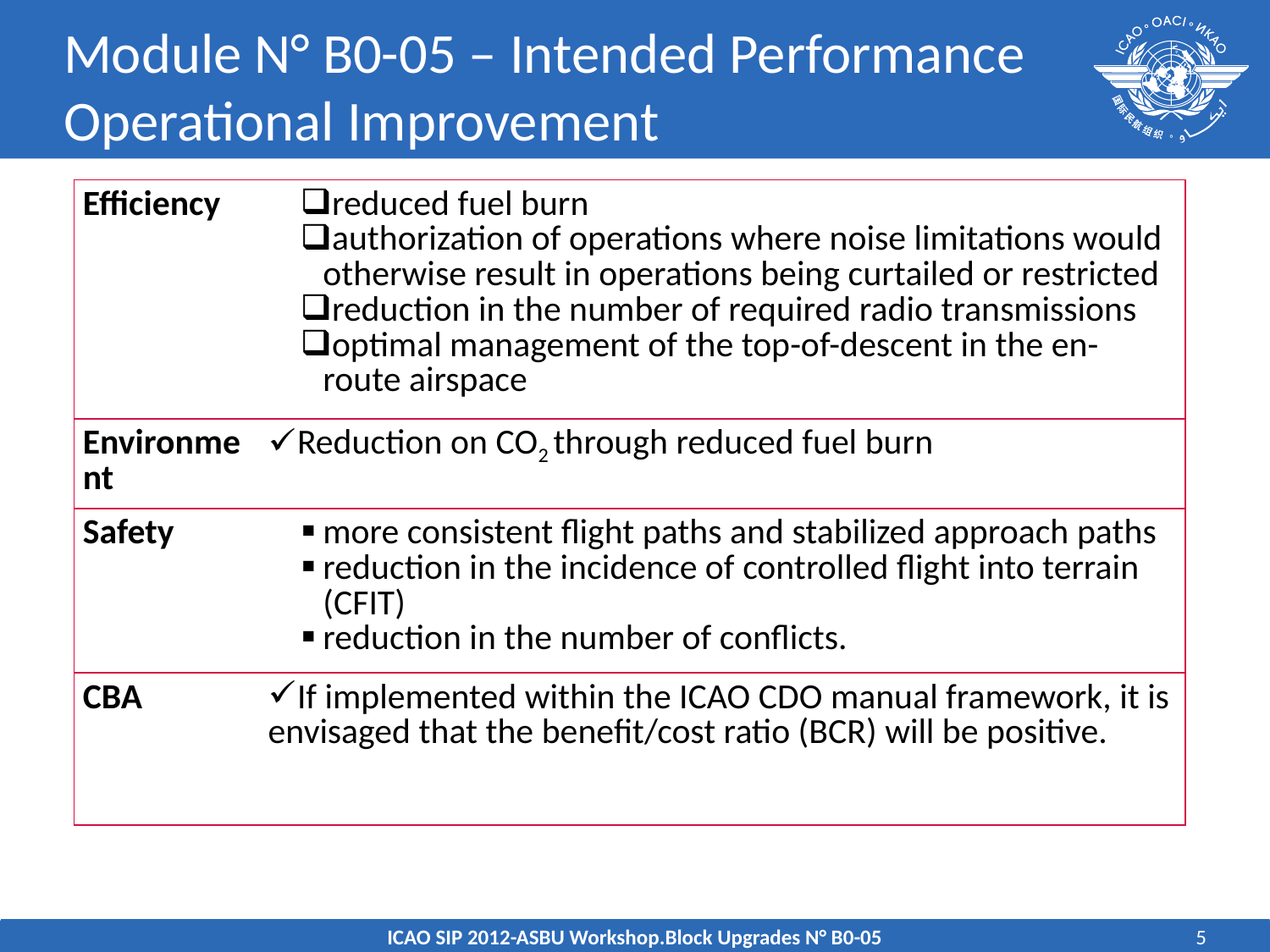

# Module N° B0-05 – Intended Performance Operational Improvement
| Efficiency | reduced fuel burn authorization of operations where noise limitations would otherwise result in operations being curtailed or restricted reduction in the number of required radio transmissions optimal management of the top-of-descent in the en-route airspace |
| --- | --- |
| Environment | Reduction on CO2 through reduced fuel burn |
| Safety | more consistent flight paths and stabilized approach paths reduction in the incidence of controlled flight into terrain (CFIT) reduction in the number of conflicts. |
| CBA | If implemented within the ICAO CDO manual framework, it is envisaged that the benefit/cost ratio (BCR) will be positive. |
ICAO SIP 2012-ASBU Workshop.Block Upgrades N° B0-05
5